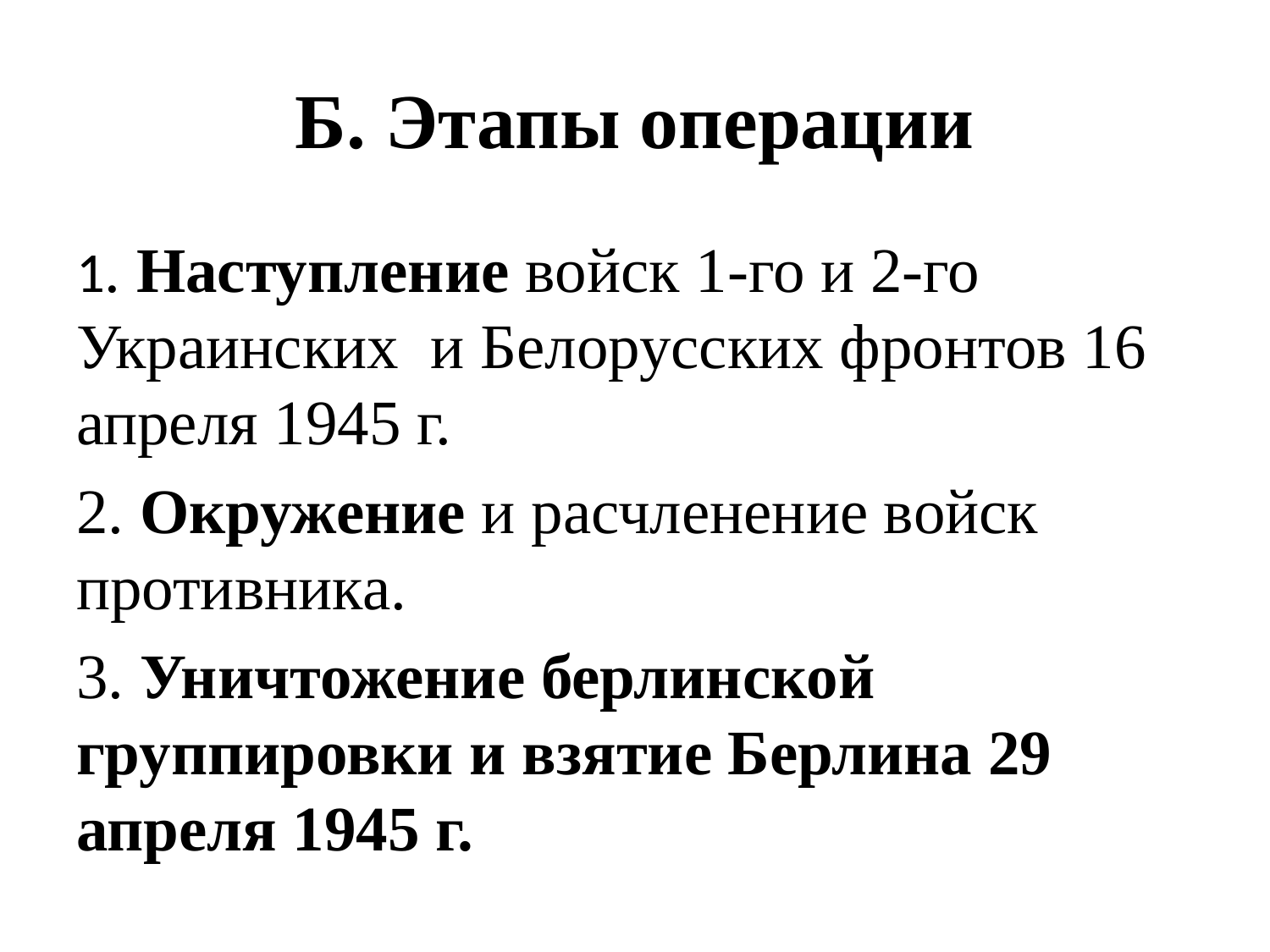

# Б. Этапы операции
1. Наступление войск 1-го и 2-го Украинских  и Белорусских фронтов 16 апреля 1945 г.
2. Окружение и расчленение войск противника.
3. Уничтожение берлинской группировки и взятие Берлина 29 апреля 1945 г.